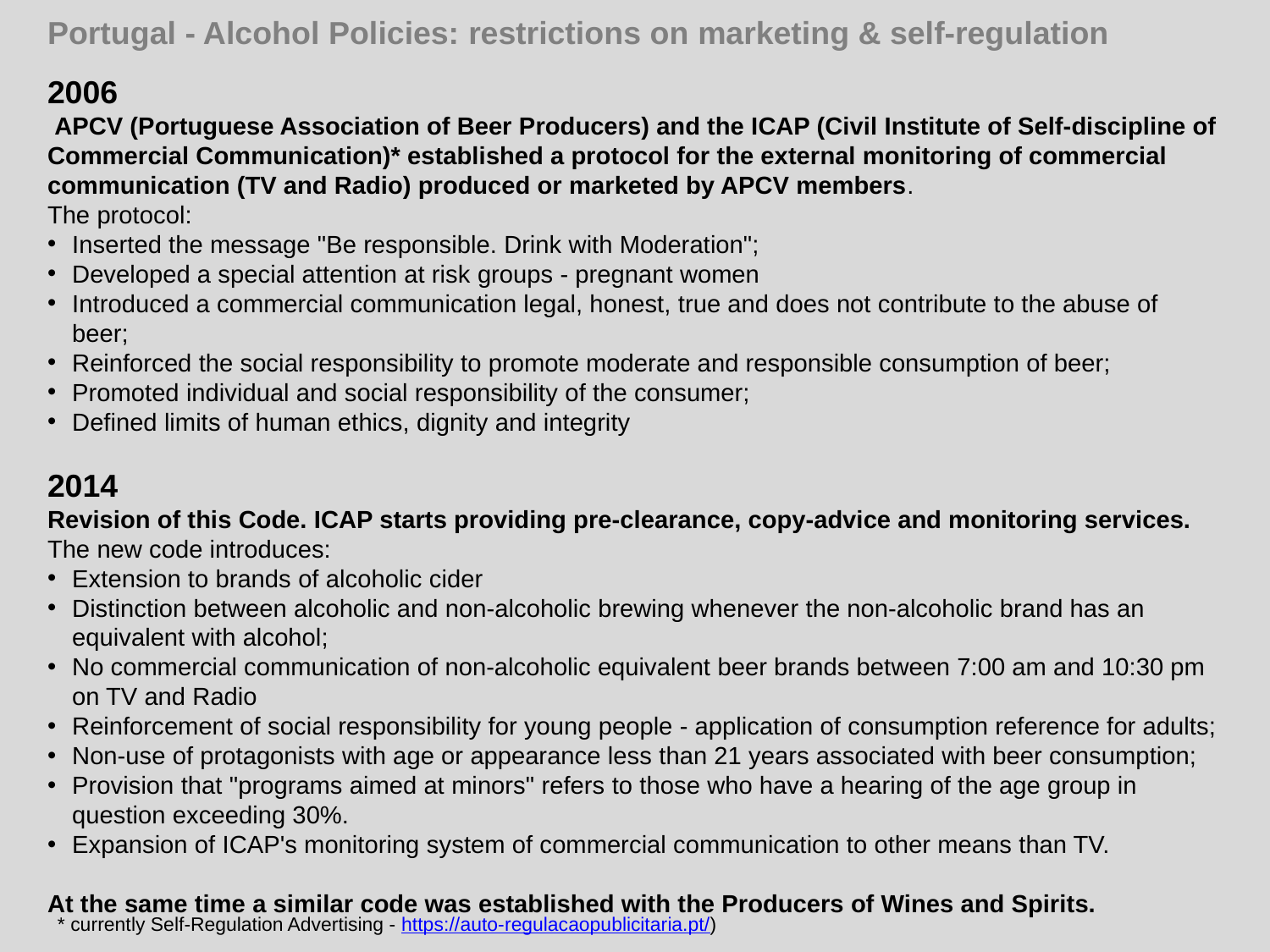

Portugal - Alcohol Policies: restrictions on marketing & self-regulation
2006
 APCV (Portuguese Association of Beer Producers) and the ICAP (Civil Institute of Self-discipline of Commercial Communication)* established a protocol for the external monitoring of commercial communication (TV and Radio) produced or marketed by APCV members.
The protocol:
Inserted the message "Be responsible. Drink with Moderation";
Developed a special attention at risk groups - pregnant women
Introduced a commercial communication legal, honest, true and does not contribute to the abuse of beer;
Reinforced the social responsibility to promote moderate and responsible consumption of beer;
Promoted individual and social responsibility of the consumer;
Defined limits of human ethics, dignity and integrity

2014
Revision of this Code. ICAP starts providing pre-clearance, copy-advice and monitoring services.
The new code introduces:
Extension to brands of alcoholic cider
Distinction between alcoholic and non-alcoholic brewing whenever the non-alcoholic brand has an equivalent with alcohol;
No commercial communication of non-alcoholic equivalent beer brands between 7:00 am and 10:30 pm on TV and Radio
Reinforcement of social responsibility for young people - application of consumption reference for adults;
Non-use of protagonists with age or appearance less than 21 years associated with beer consumption;
Provision that "programs aimed at minors" refers to those who have a hearing of the age group in question exceeding 30%.
Expansion of ICAP's monitoring system of commercial communication to other means than TV.

At the same time a similar code was established with the Producers of Wines and Spirits.
* currently Self-Regulation Advertising - https://auto-regulacaopublicitaria.pt/)